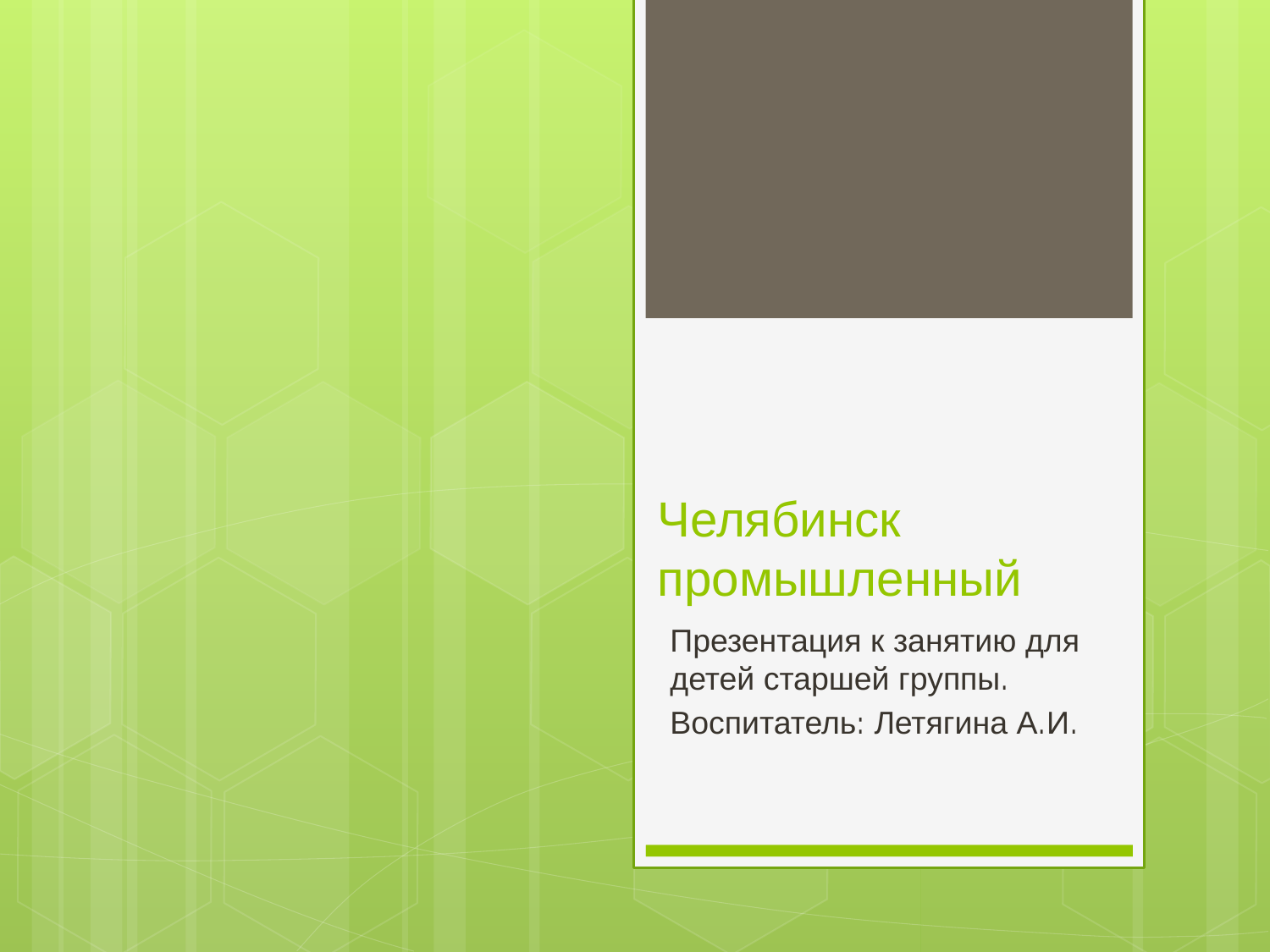

# Челябинск промышленный
Презентация к занятию для детей старшей группы.
Воспитатель: Летягина А.И.